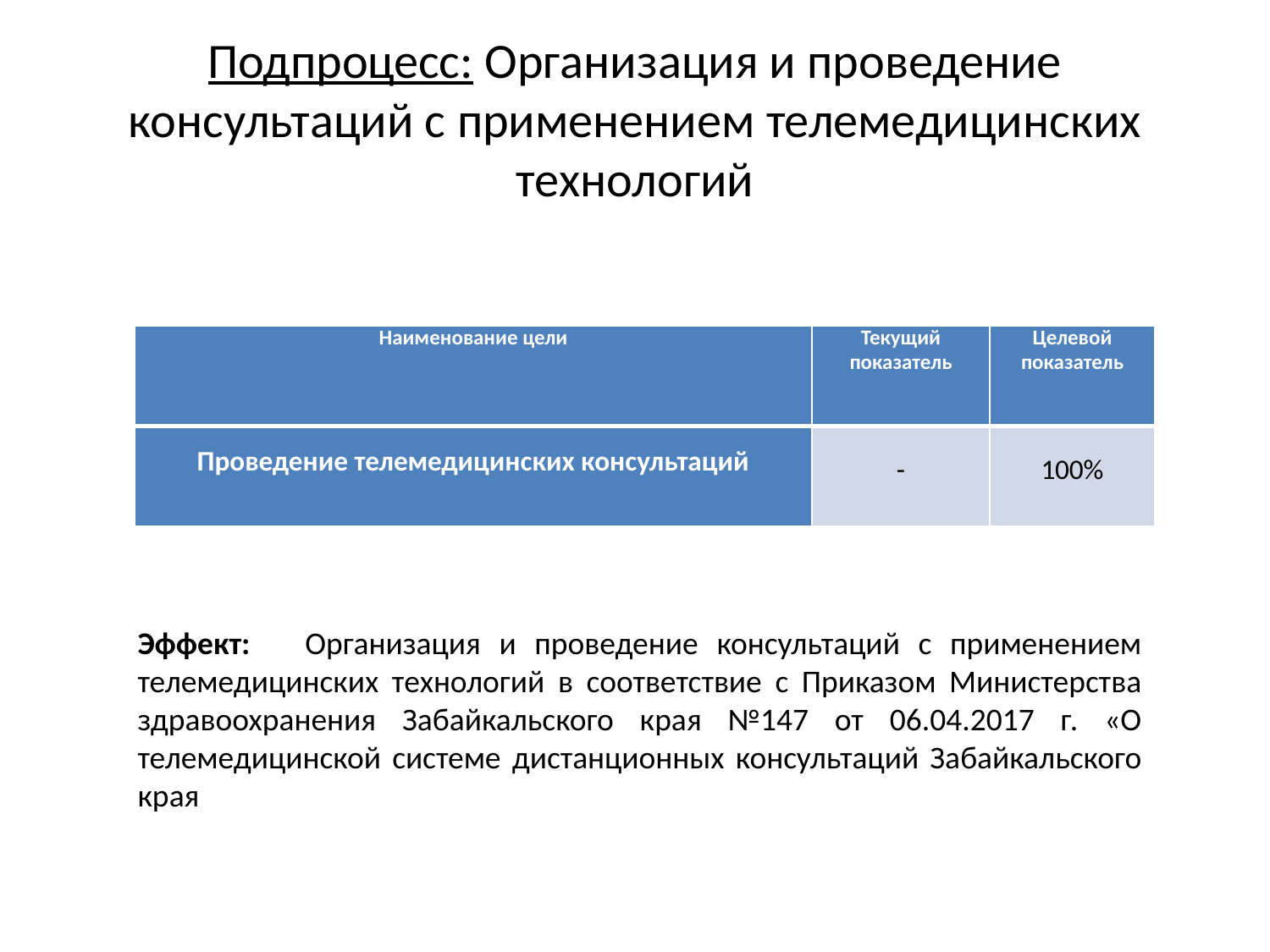

# Подпроцесс: Организация и проведение консультаций с применением телемедицинских технологий

| Наименование цели | Текущий показатель | Целевой показатель |
| --- | --- | --- |
| Проведение телемедицинских консультаций | - | 100% |
Эффект:   Организация и проведение консультаций с применением телемедицинских технологий в соответствие с Приказом Министерства здравоохранения Забайкальского края №147 от 06.04.2017 г. «О телемедицинской системе дистанционных консультаций Забайкальского края